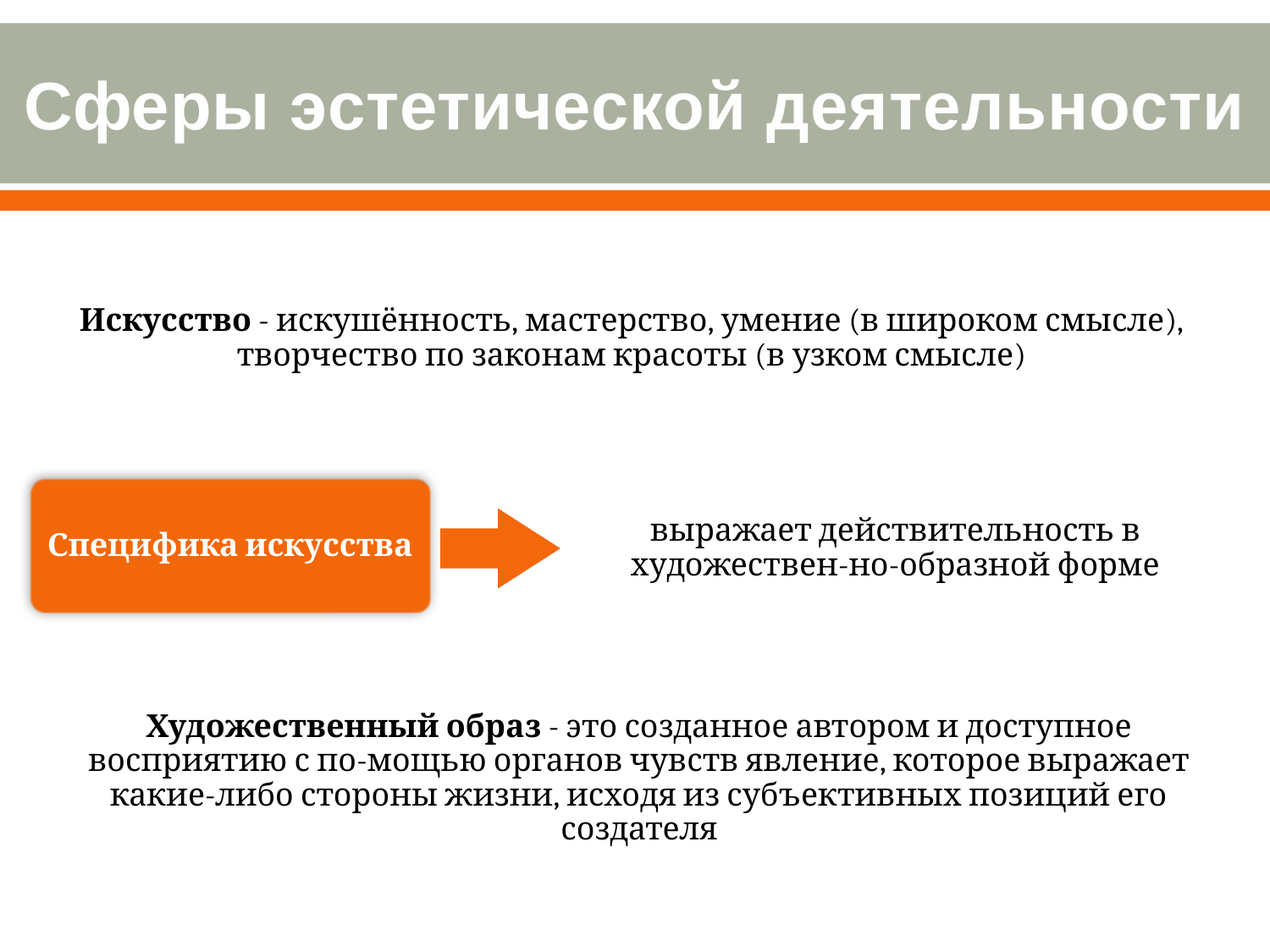

# Сферы эстетической деятельности

Искусство - искушённость, мастерство, умение (в широком смысле), творчество по законам красоты (в узком смысле)

Специфика искусства

выражает действительность в художествен-но-образной форме

Художественный образ - это созданное автором и доступное восприятию с по-мощью органов чувств явление, которое выражает какие-либо стороны жизни, исходя из субъективных позиций его создателя